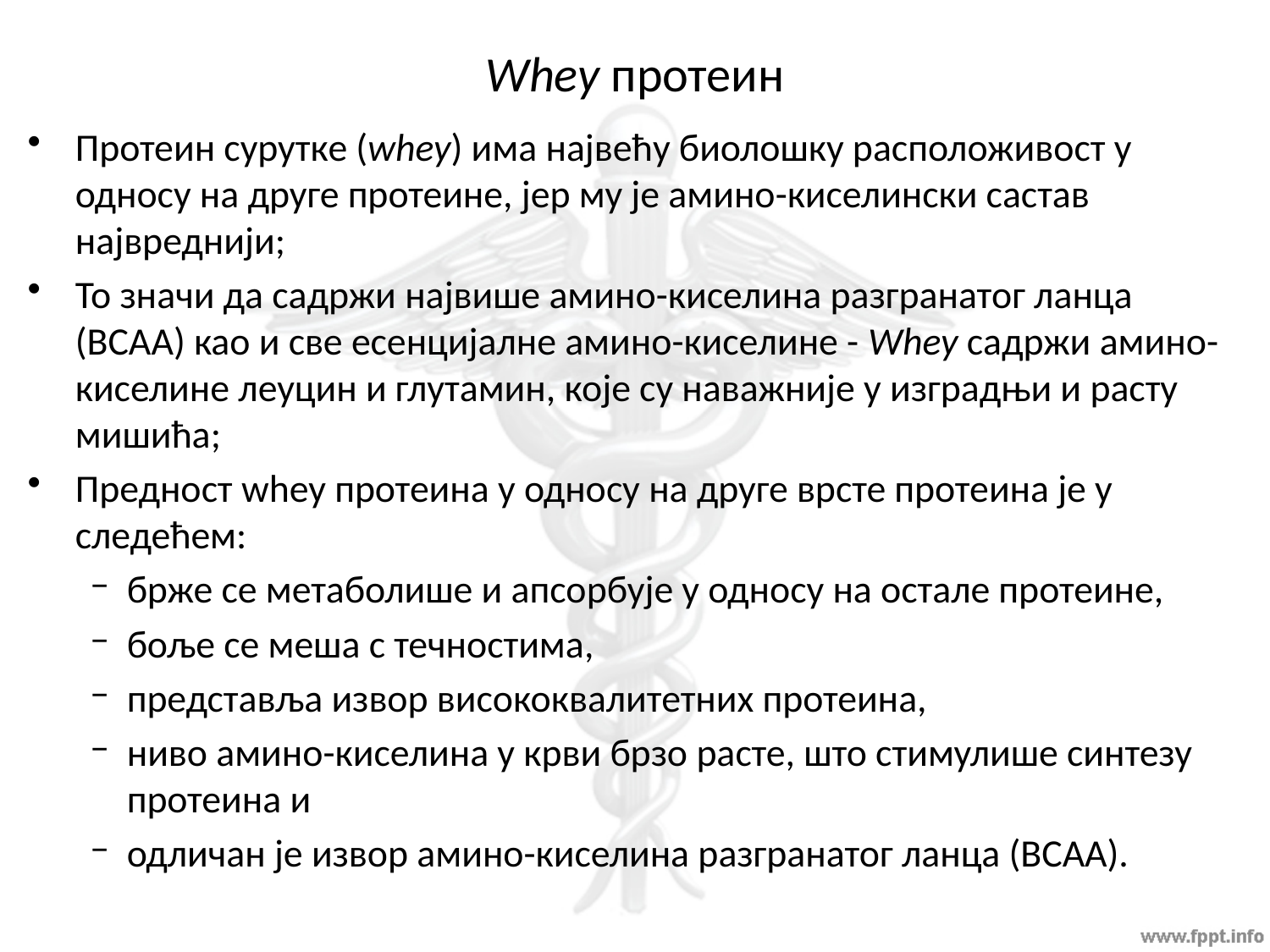

# Whey протеин
Протеин сурутке (whey) има највећу биолошку расположивост у односу на друге протеине, јер му је амино-киселински састав највреднији;
То значи да садржи највише амино-киселина разгранатог ланца (BCAA) као и све есенцијалне амино-киселине - Whey садржи амино-киселине леуцин и глутамин, које су наважније у изградњи и расту мишића;
Предност whey протеина у односу на друге врсте протеина је у следећем:
брже се метаболише и апсорбује у односу на остале протеине,
боље се меша с течностима,
представља извор висококвалитетних протеина,
ниво амино-киселина у крви брзо расте, што стимулише синтезу протеина и
одличан је извор амино-киселина разгранатог ланца (BCAA).